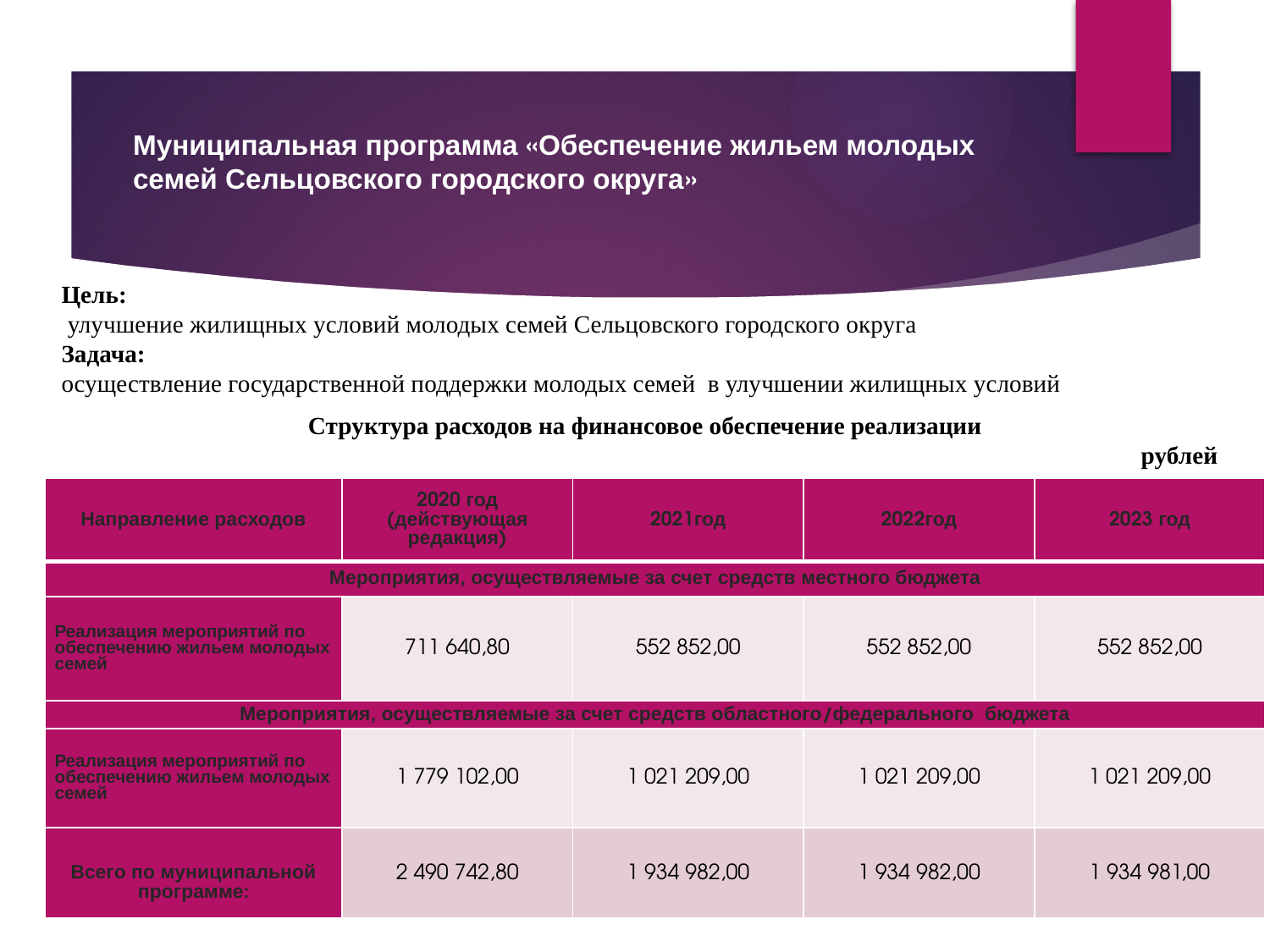

# Муниципальная программа «Обеспечение жильем молодых семей Сельцовского городского округа»
Цель:
 улучшение жилищных условий молодых семей Сельцовского городского округа
Задача:
осуществление государственной поддержки молодых семей  в улучшении жилищных условий
Структура расходов на финансовое обеспечение реализации
рублей
| Направление расходов | 2020 год (действующая редакция) | 2021год | 2022год | 2023 год |
| --- | --- | --- | --- | --- |
| Мероприятия, осуществляемые за счет средств местного бюджета |  |  |  |  |
| Реализация мероприятий по обеспечению жильем молодых семей | 711 640,80 | 552 852,00 | 552 852,00 | 552 852,00 |
| Мероприятия, осуществляемые за счет средств областного/федерального бюджета |  |  |  |  |
| Реализация мероприятий по обеспечению жильем молодых семей | 1 779 102,00 | 1 021 209,00 | 1 021 209,00 | 1 021 209,00 |
| Всего по муниципальной программе: | 2 490 742,80 | 1 934 982,00 | 1 934 982,00 | 1 934 981,00 |